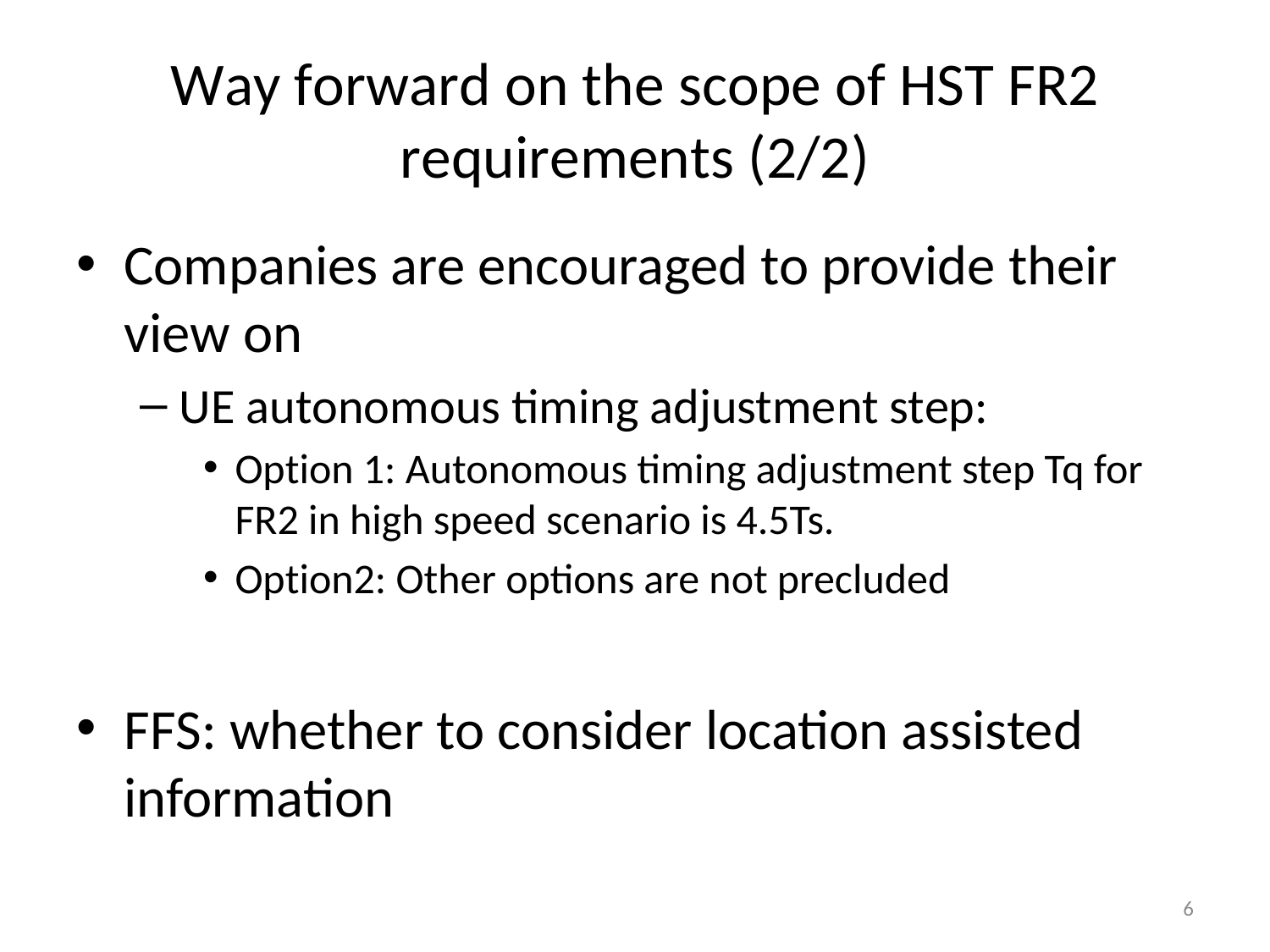

# Way forward on the scope of HST FR2 requirements (2/2)
Companies are encouraged to provide their view on
UE autonomous timing adjustment step:
Option 1: Autonomous timing adjustment step Tq for FR2 in high speed scenario is 4.5Ts.
Option2: Other options are not precluded

FFS: whether to consider location assisted information
6